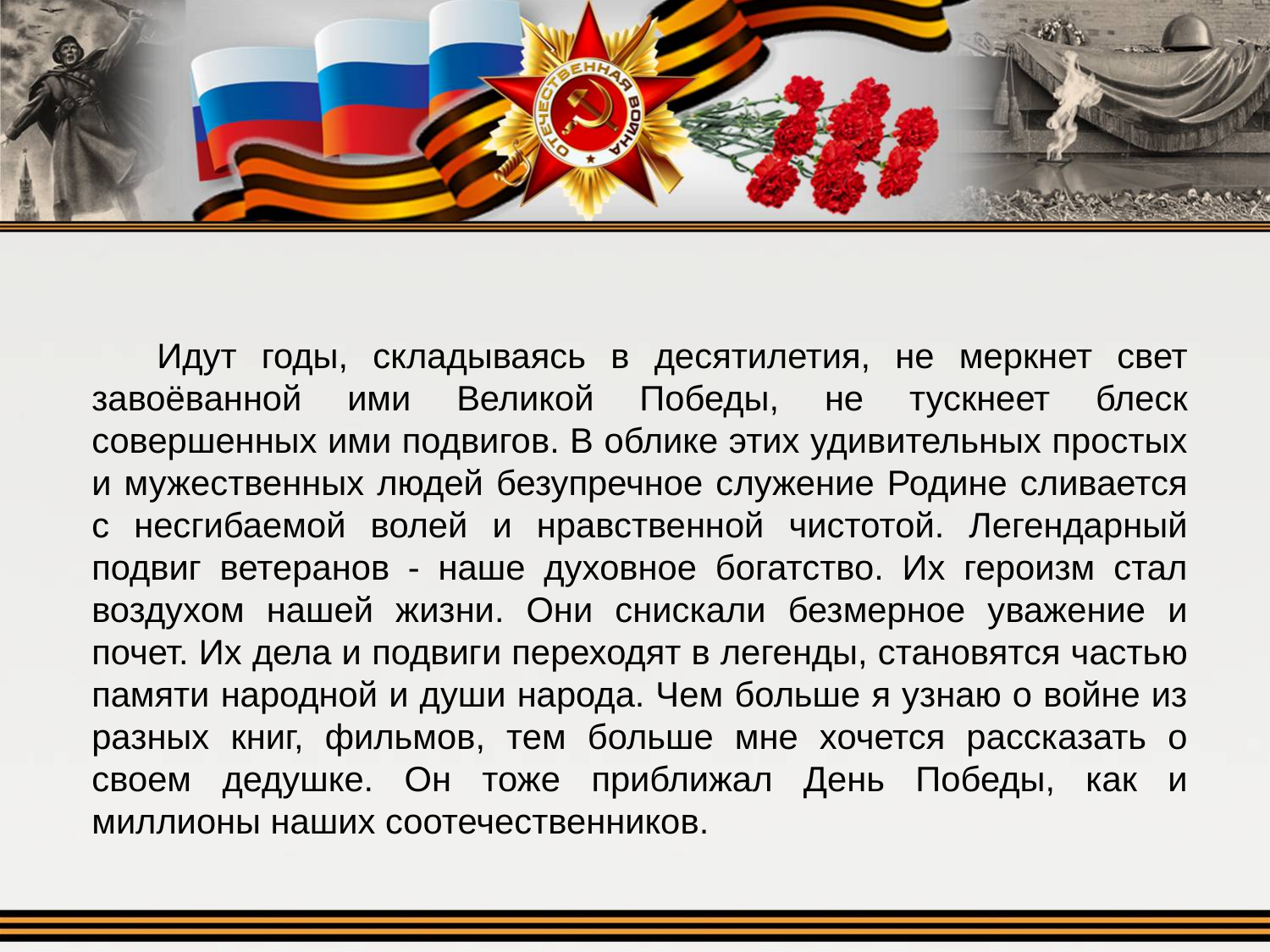

Идут годы, складываясь в десятилетия, не меркнет свет завоёванной ими Великой Победы, не тускнеет блеск совершенных ими подвигов. В облике этих удивительных простых и мужественных людей безупречное служение Родине сливается с несгибаемой волей и нравственной чистотой. Легендарный подвиг ветеранов - наше духовное богатство. Их героизм стал воздухом нашей жизни. Они снискали безмерное уважение и почет. Их дела и подвиги переходят в легенды, становятся частью памяти народной и души народа. Чем больше я узнаю о войне из разных книг, фильмов, тем больше мне хочется рассказать о своем дедушке. Он тоже приближал День Победы, как и миллионы наших соотечественников.